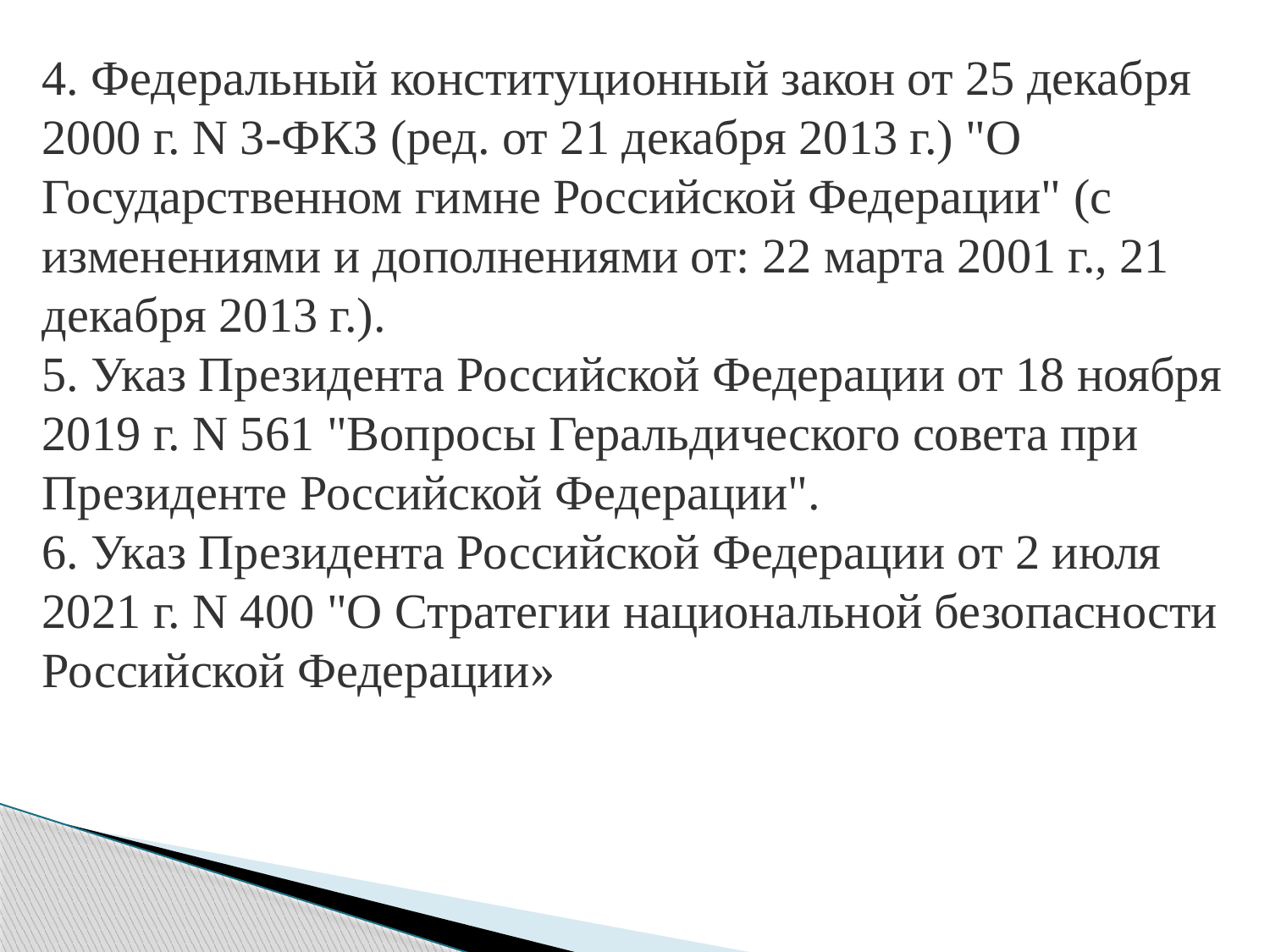

4. Федеральный конституционный закон от 25 декабря 2000 г. N 3-ФКЗ (ред. от 21 декабря 2013 г.) "О Государственном гимне Российской Федерации" (с изменениями и дополнениями от: 22 марта 2001 г., 21 декабря 2013 г.).
5. Указ Президента Российской Федерации от 18 ноября 2019 г. N 561 "Вопросы Геральдического совета при Президенте Российской Федерации".
6. Указ Президента Российской Федерации от 2 июля 2021 г. N 400 "О Стратегии национальной безопасности Российской Федерации»